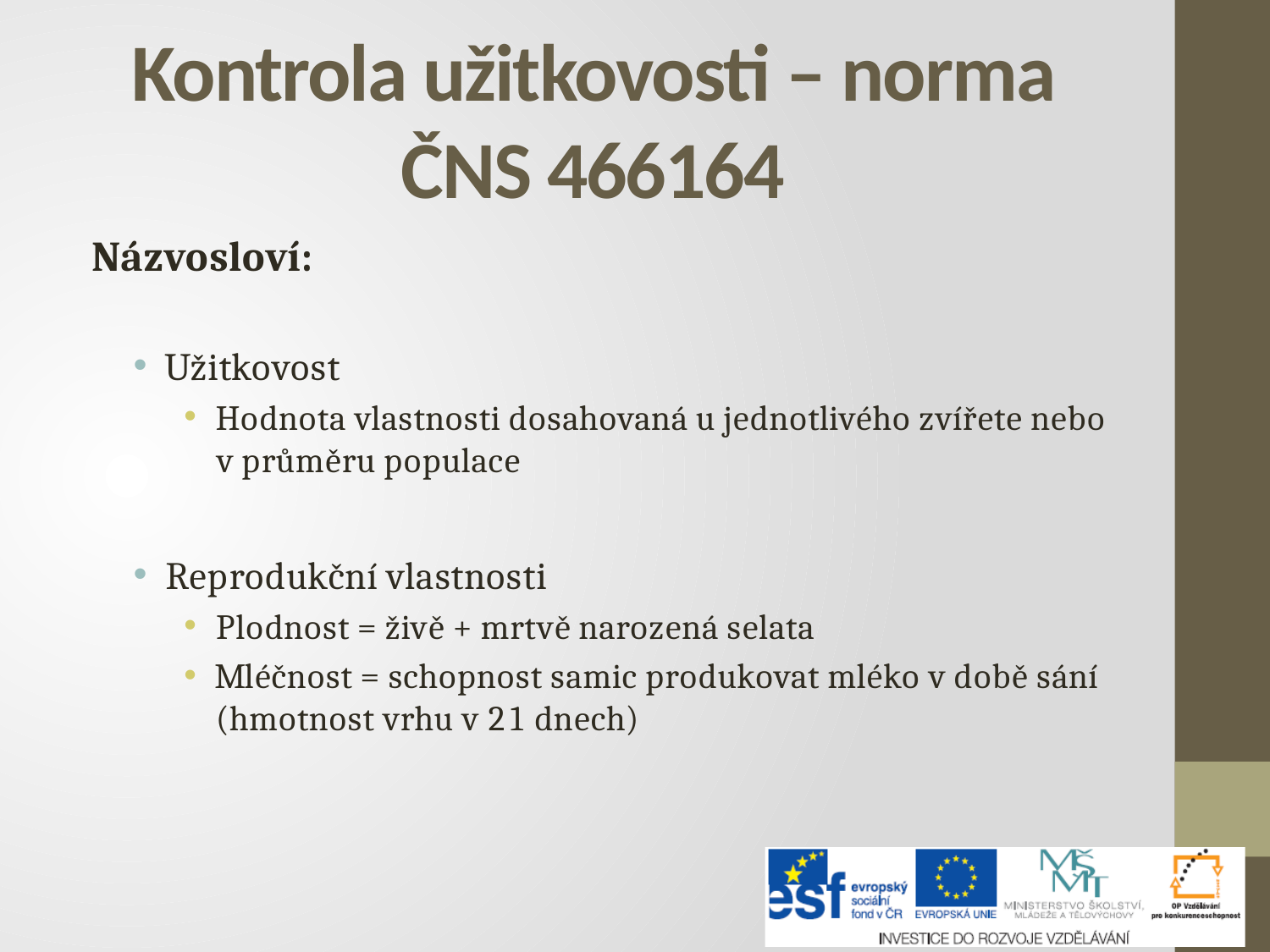

# Kontrola užitkovosti – norma ČNS 466164
Názvosloví:

Užitkovost
Hodnota vlastnosti dosahovaná u jednotlivého zvířete nebo v průměru populace

Reprodukční vlastnosti
Plodnost = živě + mrtvě narozená selata
Mléčnost = schopnost samic produkovat mléko v době sání (hmotnost vrhu v 21 dnech)